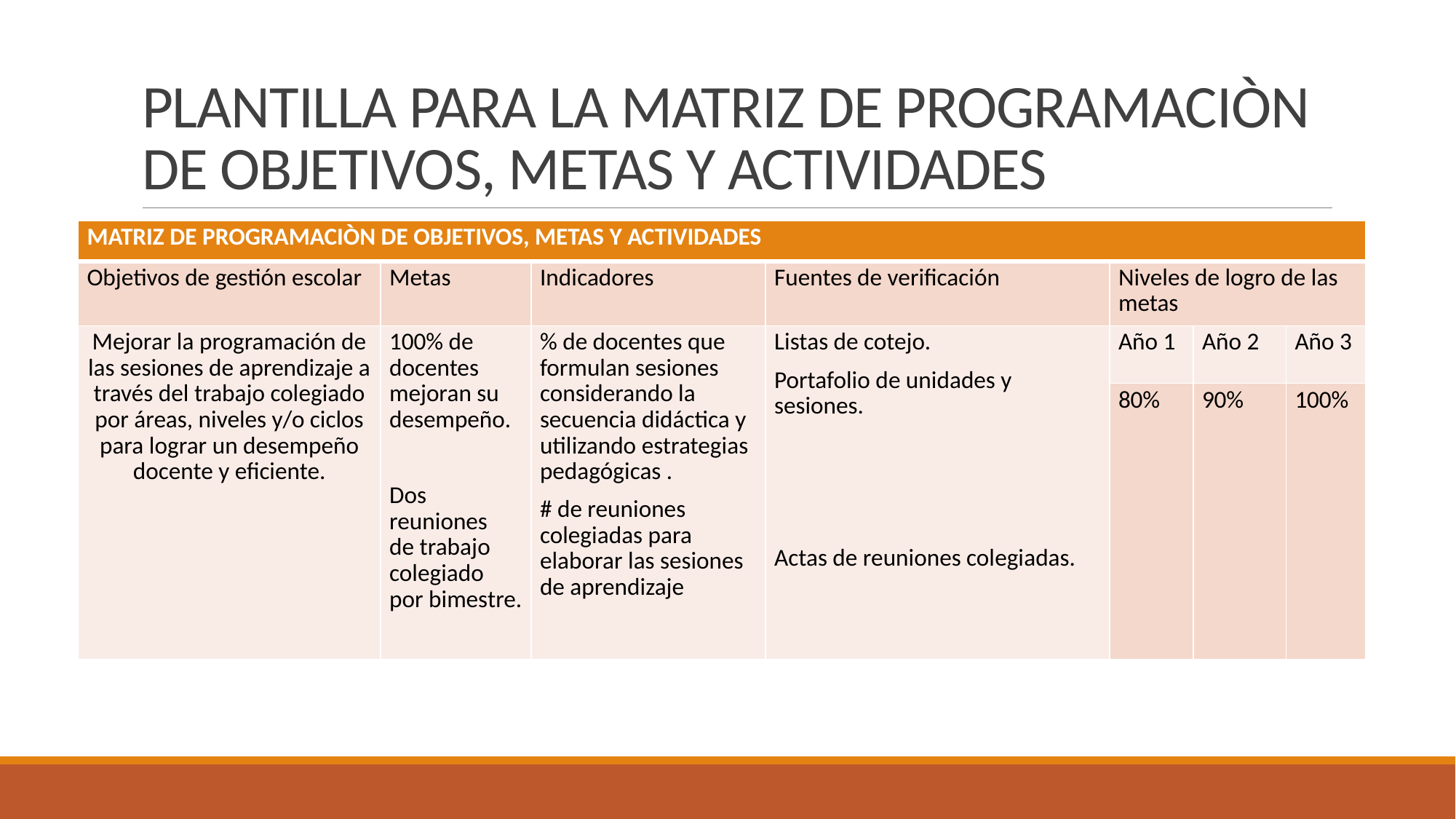

# PLANTILLA PARA LA MATRIZ DE PROGRAMACIÒN DE OBJETIVOS, METAS Y ACTIVIDADES
| MATRIZ DE PROGRAMACIÒN DE OBJETIVOS, METAS Y ACTIVIDADES |  |  |  |  |  |  |
| --- | --- | --- | --- | --- | --- | --- |
| Objetivos de gestión escolar | Metas | Indicadores | Fuentes de verificación | Niveles de logro de las metas |  |  |
| Mejorar la programación de las sesiones de aprendizaje a través del trabajo colegiado por áreas, niveles y/o ciclos para lograr un desempeño docente y eficiente. | 100% de docentes mejoran su desempeño. Dos reuniones de trabajo colegiado por bimestre. | % de docentes que formulan sesiones considerando la secuencia didáctica y utilizando estrategias pedagógicas . # de reuniones colegiadas para elaborar las sesiones de aprendizaje | Listas de cotejo. Portafolio de unidades y sesiones. Actas de reuniones colegiadas. | Año 1 | Año 2 | Año 3 |
|  |  |  |  | 80% | 90% | 100% |